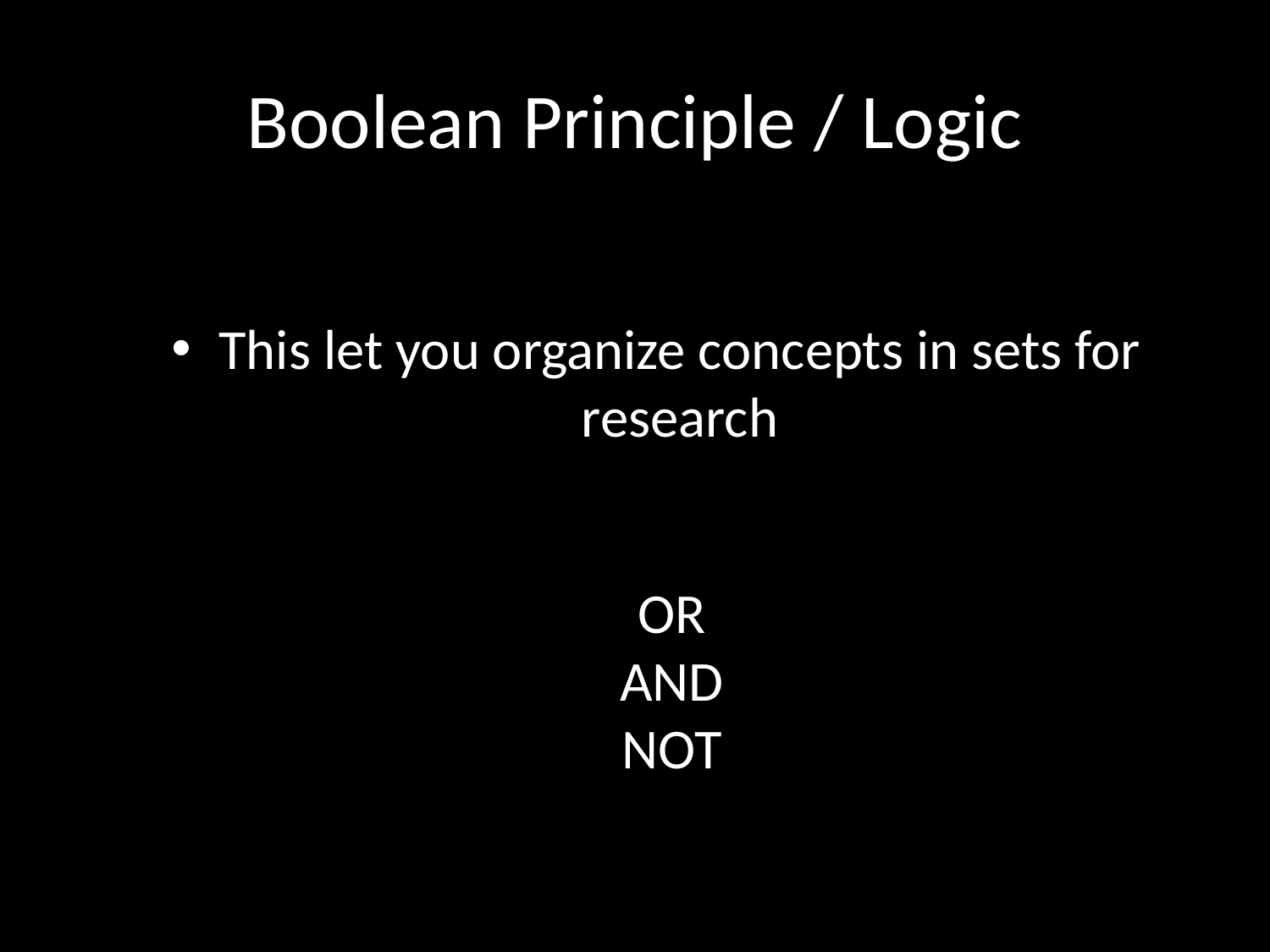

# Boolean Principle / Logic
This let you organize concepts in sets for research
OR
AND
NOT